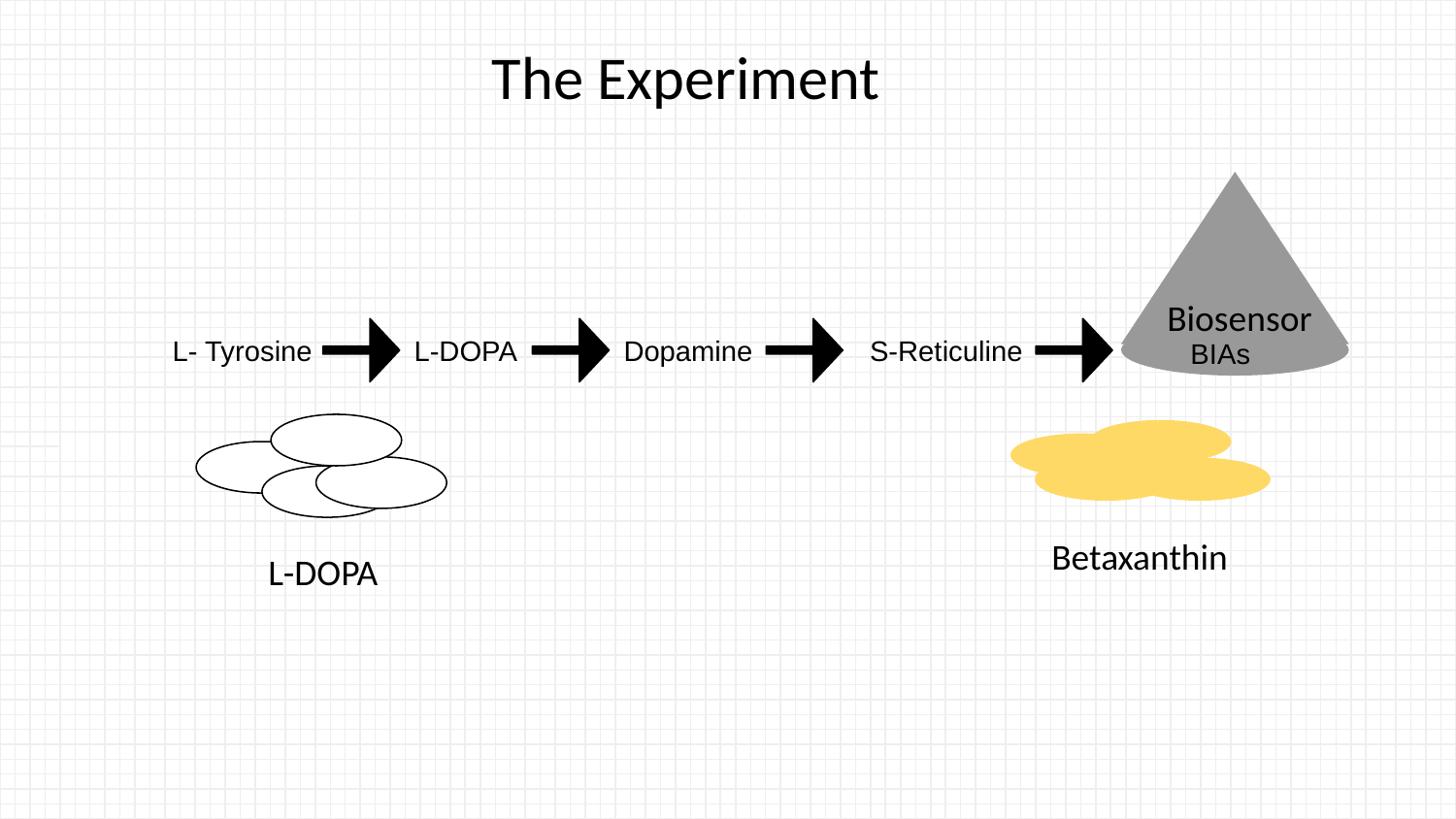

The Experiment

Biosensor
L- Tyrosine

L-DOPA

Dopamine

S-Reticuline

BIAs

L-DOPA

Betaxanthin